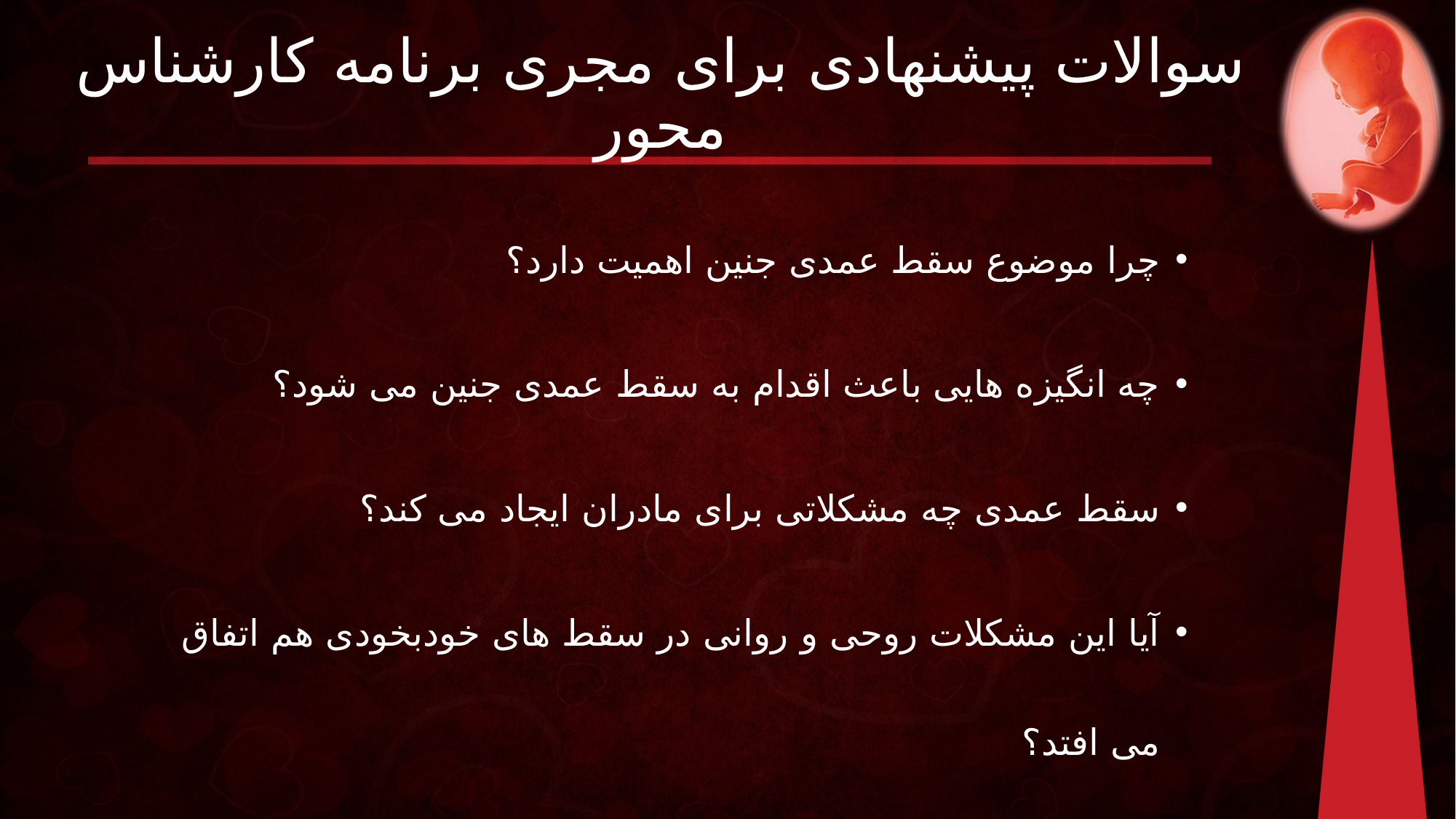

# سوالات پیشنهادی برای مجری برنامه کارشناس محور
چرا موضوع سقط عمدی جنین اهمیت دارد؟
چه انگیزه هایی باعث اقدام به سقط عمدی جنین می شود؟
سقط عمدی چه مشکلاتی برای مادران ایجاد می کند؟
آیا این مشکلات روحی و روانی در سقط های خودبخودی هم اتفاق می افتد؟
چه راهکارهایی برای کاهش سقط وجود دارد؟